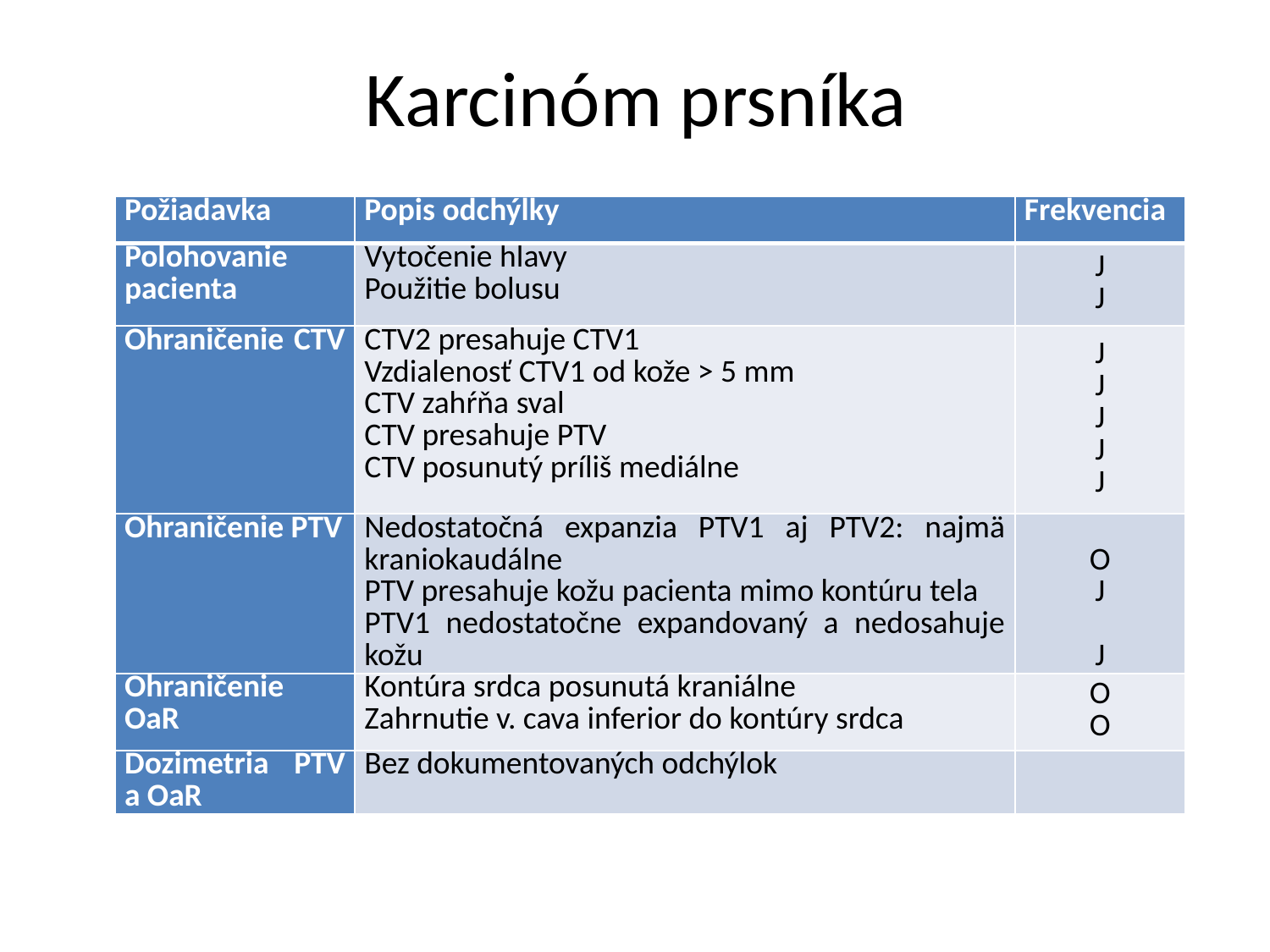

# Karcinóm prsníka
| Požiadavka | Popis odchýlky | Frekvencia |
| --- | --- | --- |
| Polohovanie pacienta | Vytočenie hlavy Použitie bolusu | J J |
| Ohraničenie CTV | CTV2 presahuje CTV1 Vzdialenosť CTV1 od kože > 5 mm CTV zahŕňa sval CTV presahuje PTV CTV posunutý príliš mediálne | J J J J J |
| Ohraničenie PTV | Nedostatočná expanzia PTV1 aj PTV2: najmä kraniokaudálne PTV presahuje kožu pacienta mimo kontúru tela PTV1 nedostatočne expandovaný a nedosahuje kožu | O J J |
| Ohraničenie OaR | Kontúra srdca posunutá kraniálne Zahrnutie v. cava inferior do kontúry srdca | O O |
| Dozimetria PTV a OaR | Bez dokumentovaných odchýlok |  |